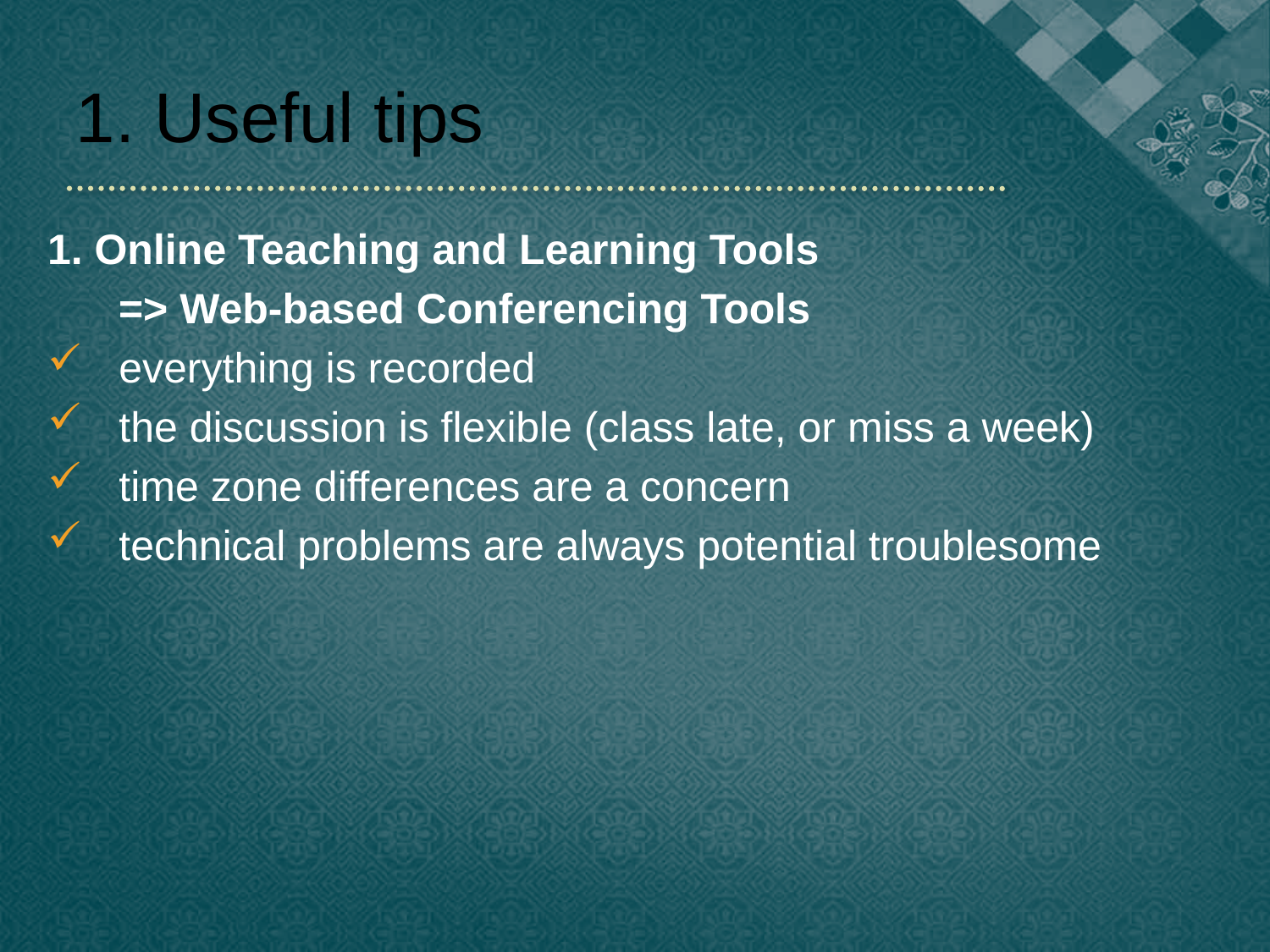

# 1. Useful tips
1. Online Teaching and Learning Tools
      => Web-based Conferencing Tools
everything is recorded
the discussion is flexible (class late, or miss a week)
time zone differences are a concern
technical problems are always potential troublesome